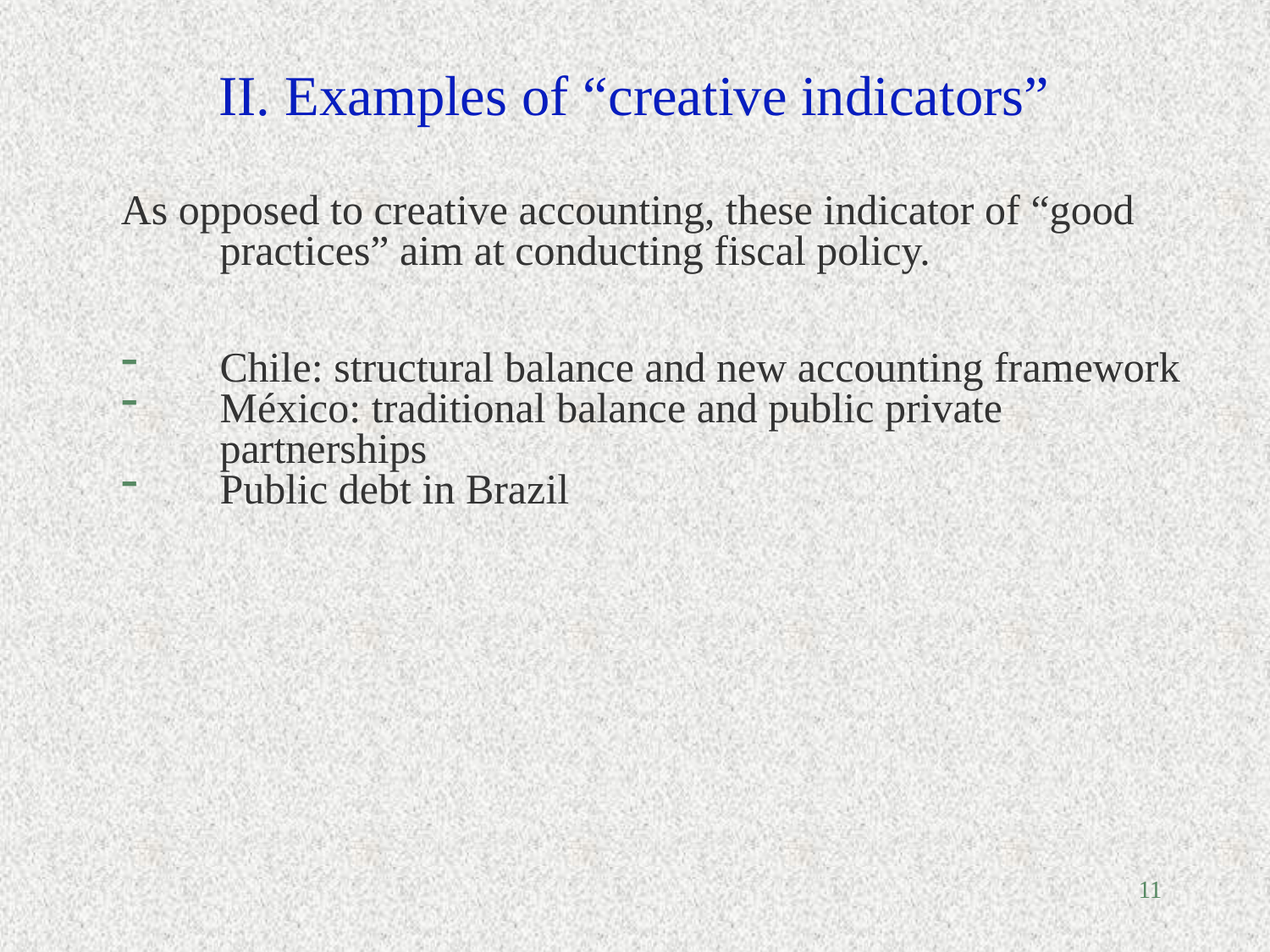

# II. Examples of “creative indicators”
As opposed to creative accounting, these indicator of “good practices” aim at conducting fiscal policy.

Chile: structural balance and new accounting framework
México: traditional balance and public private partnerships
Public debt in Brazil

11